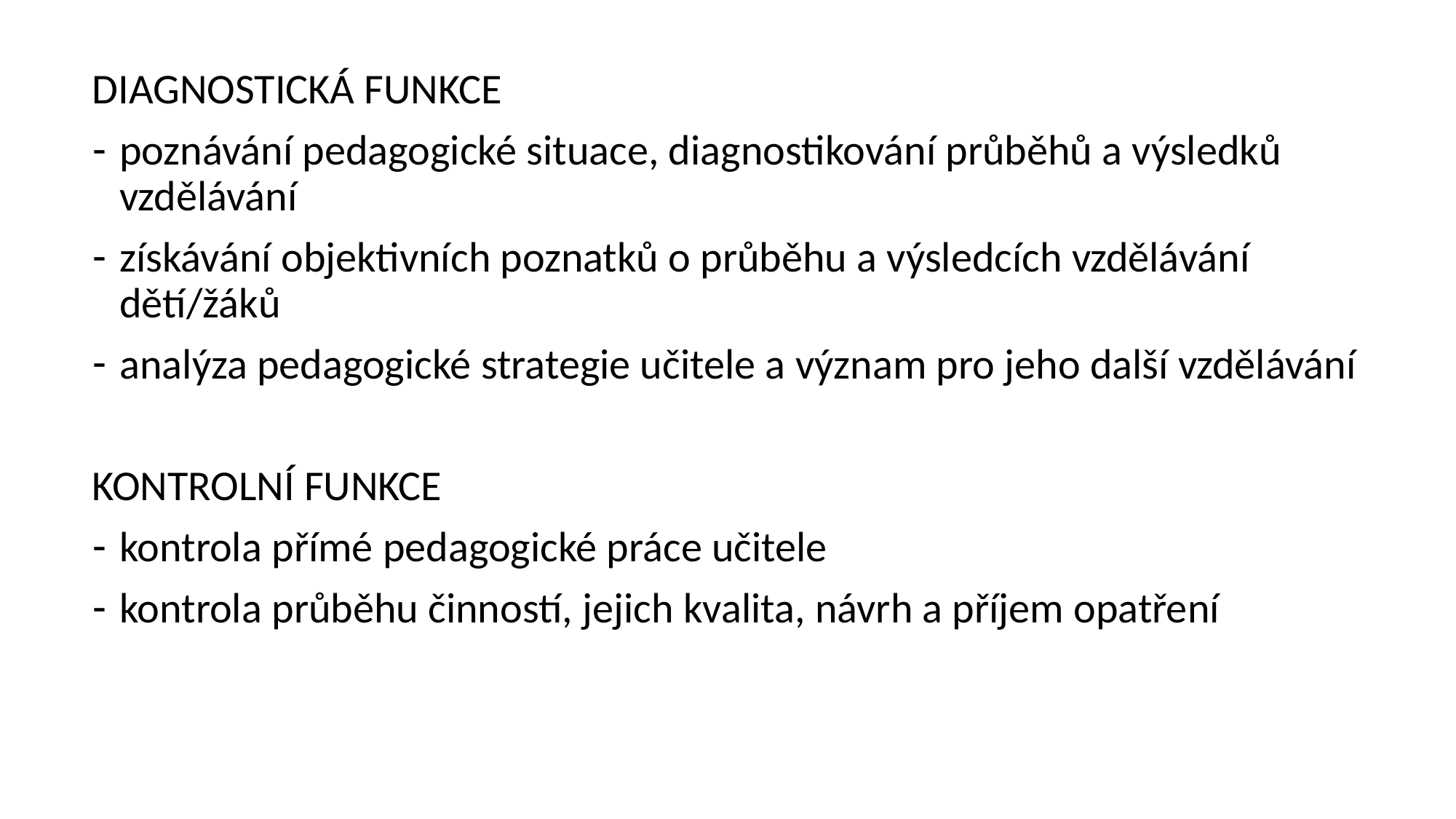

DIAGNOSTICKÁ FUNKCE
poznávání pedagogické situace, diagnostikování průběhů a výsledků vzdělávání
získávání objektivních poznatků o průběhu a výsledcích vzdělávání dětí/žáků
analýza pedagogické strategie učitele a význam pro jeho další vzdělávání

KONTROLNÍ FUNKCE
kontrola přímé pedagogické práce učitele
kontrola průběhu činností, jejich kvalita, návrh a příjem opatření